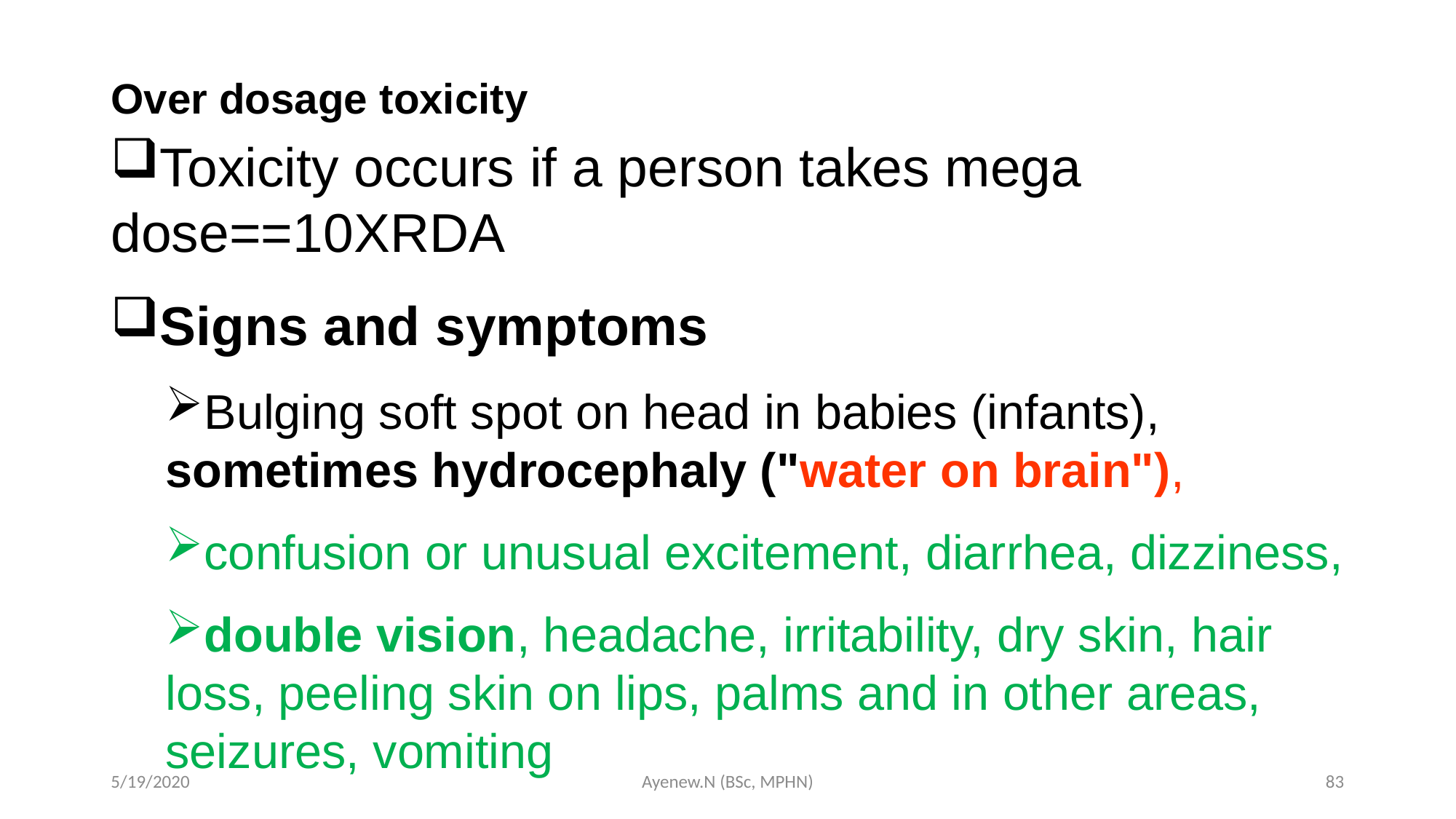

# Over dosage toxicity
Toxicity occurs if a person takes mega dose==10XRDA
Signs and symptoms
Bulging soft spot on head in babies (infants), sometimes hydrocephaly ("water on brain"),
confusion or unusual excitement, diarrhea, dizziness,
double vision, headache, irritability, dry skin, hair loss, peeling skin on lips, palms and in other areas, seizures, vomiting

5/19/2020
Ayenew.N (BSc, MPHN)
83